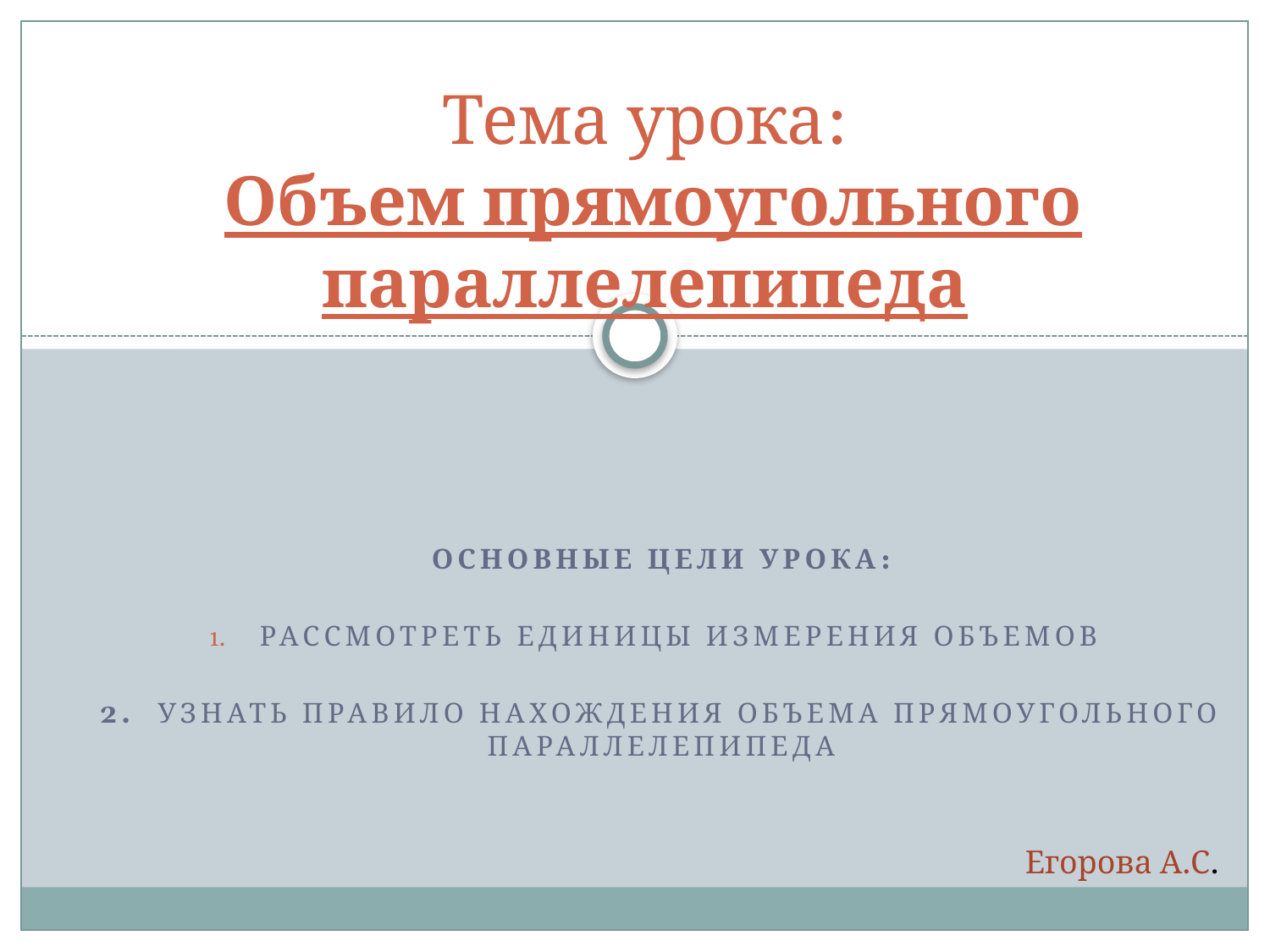

# Тема урока: Объем прямоугольного параллелепипеда
Основные цели урока:

Рассмотреть единицы измерения объемов

2.  Узнать правило нахождения объема прямоугольного параллелепипеда

Егорова А.С.